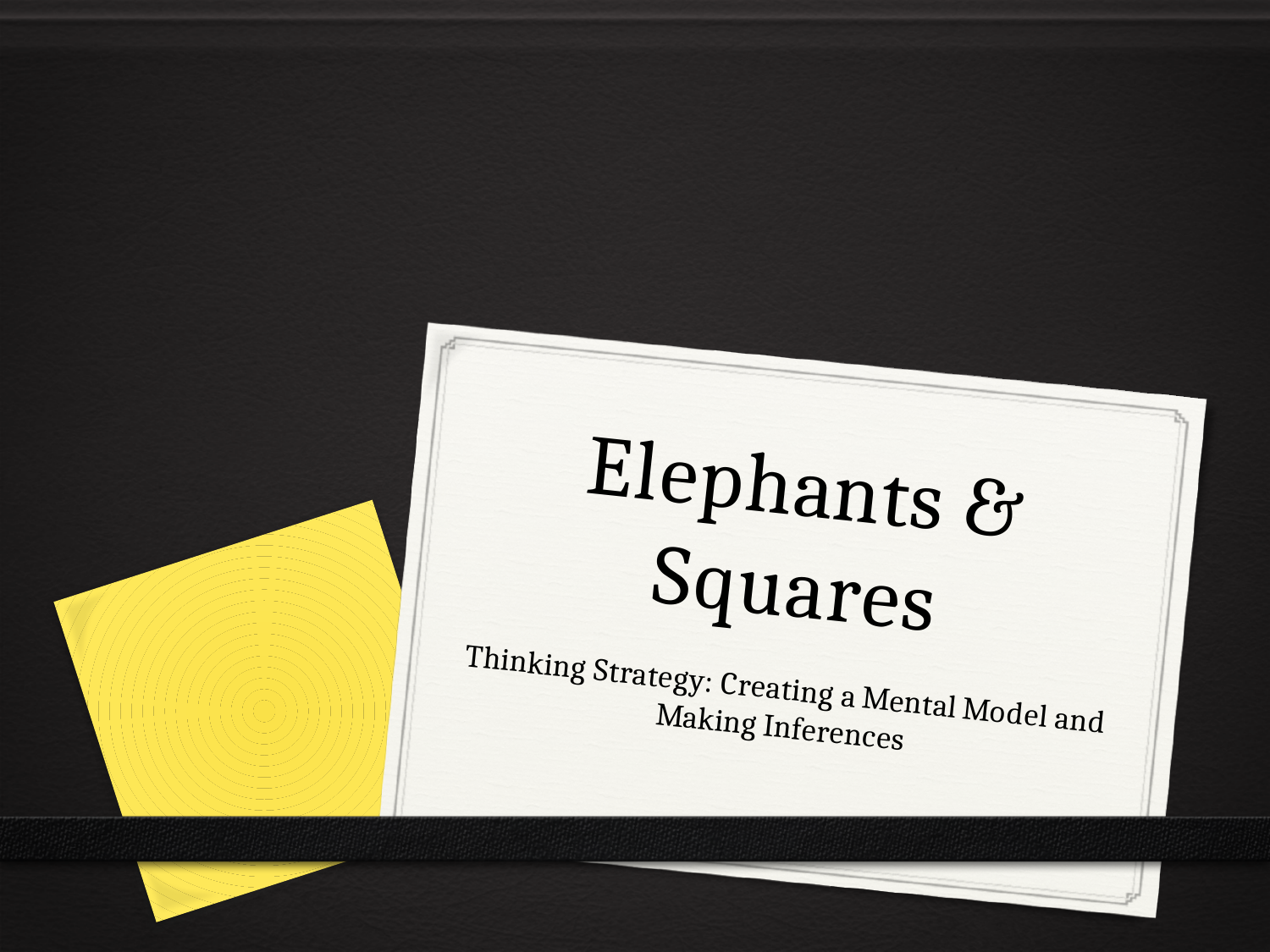

# Elephants & Squares
Thinking Strategy: Creating a Mental Model and Making Inferences